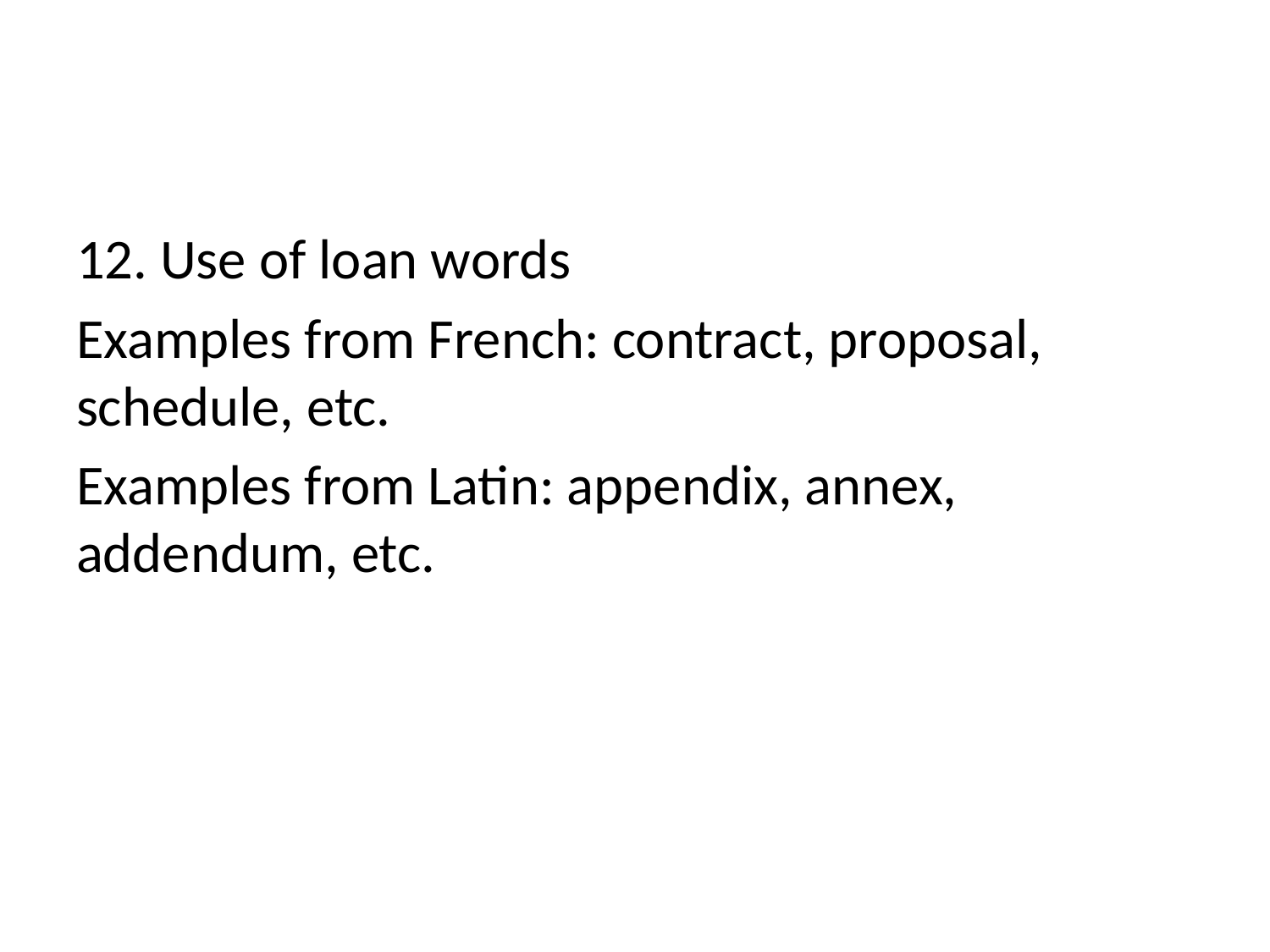

#

12. Use of loan words
Examples from French: contract, proposal, schedule, etc.
Examples from Latin: appendix, annex, addendum, etc.